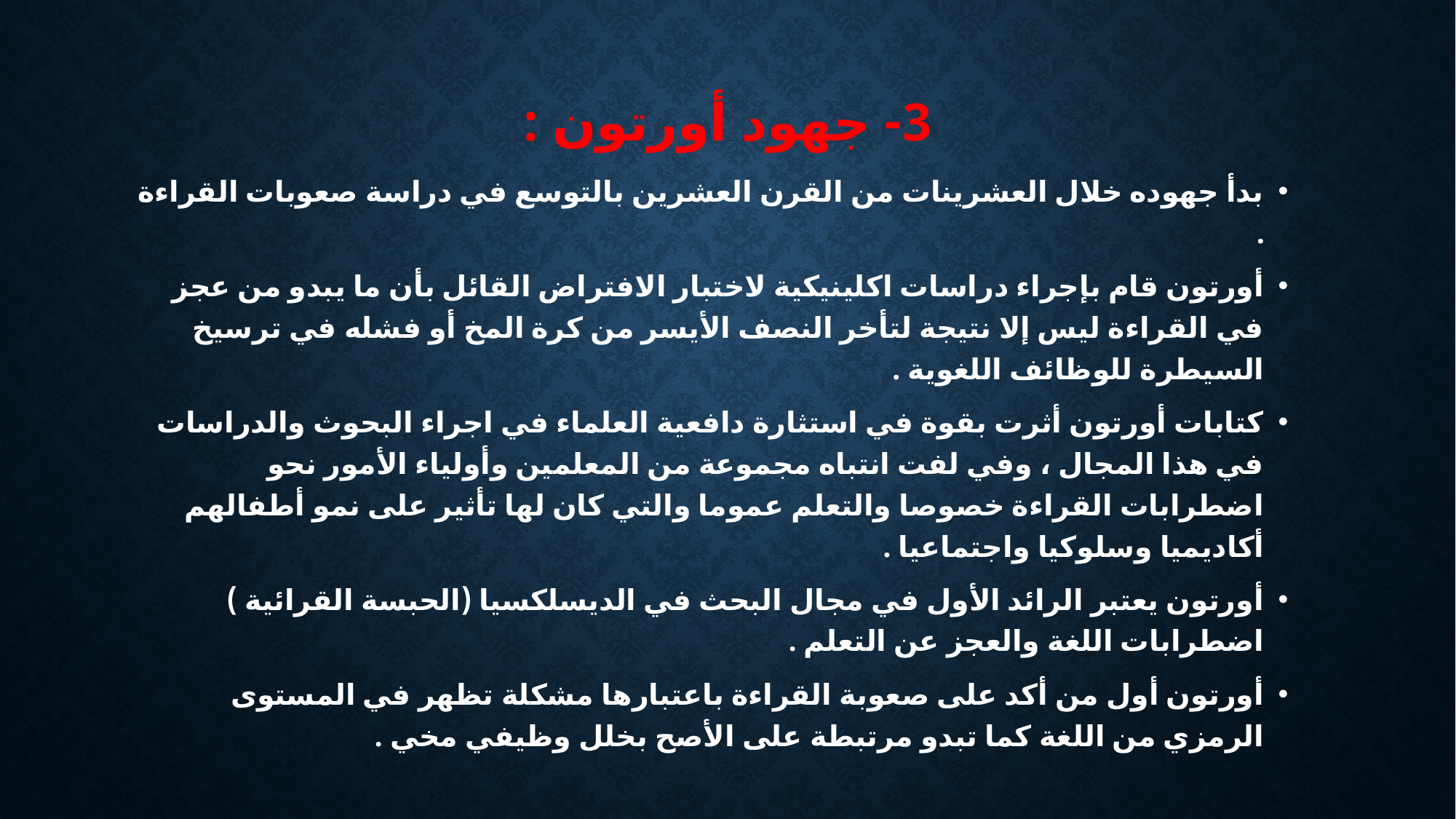

# 3- جهود أورتون :
بدأ جهوده خلال العشرينات من القرن العشرين بالتوسع في دراسة صعوبات القراءة .
أورتون قام بإجراء دراسات اكلينيكية لاختبار الافتراض القائل بأن ما يبدو من عجز في القراءة ليس إلا نتيجة لتأخر النصف الأيسر من كرة المخ أو فشله في ترسيخ السيطرة للوظائف اللغوية .
كتابات أورتون أثرت بقوة في استثارة دافعية العلماء في اجراء البحوث والدراسات في هذا المجال ، وفي لفت انتباه مجموعة من المعلمين وأولياء الأمور نحو اضطرابات القراءة خصوصا والتعلم عموما والتي كان لها تأثير على نمو أطفالهم أكاديميا وسلوكيا واجتماعيا .
أورتون يعتبر الرائد الأول في مجال البحث في الديسلكسيا (الحبسة القرائية ) اضطرابات اللغة والعجز عن التعلم .
أورتون أول من أكد على صعوبة القراءة باعتبارها مشكلة تظهر في المستوى الرمزي من اللغة كما تبدو مرتبطة على الأصح بخلل وظيفي مخي .